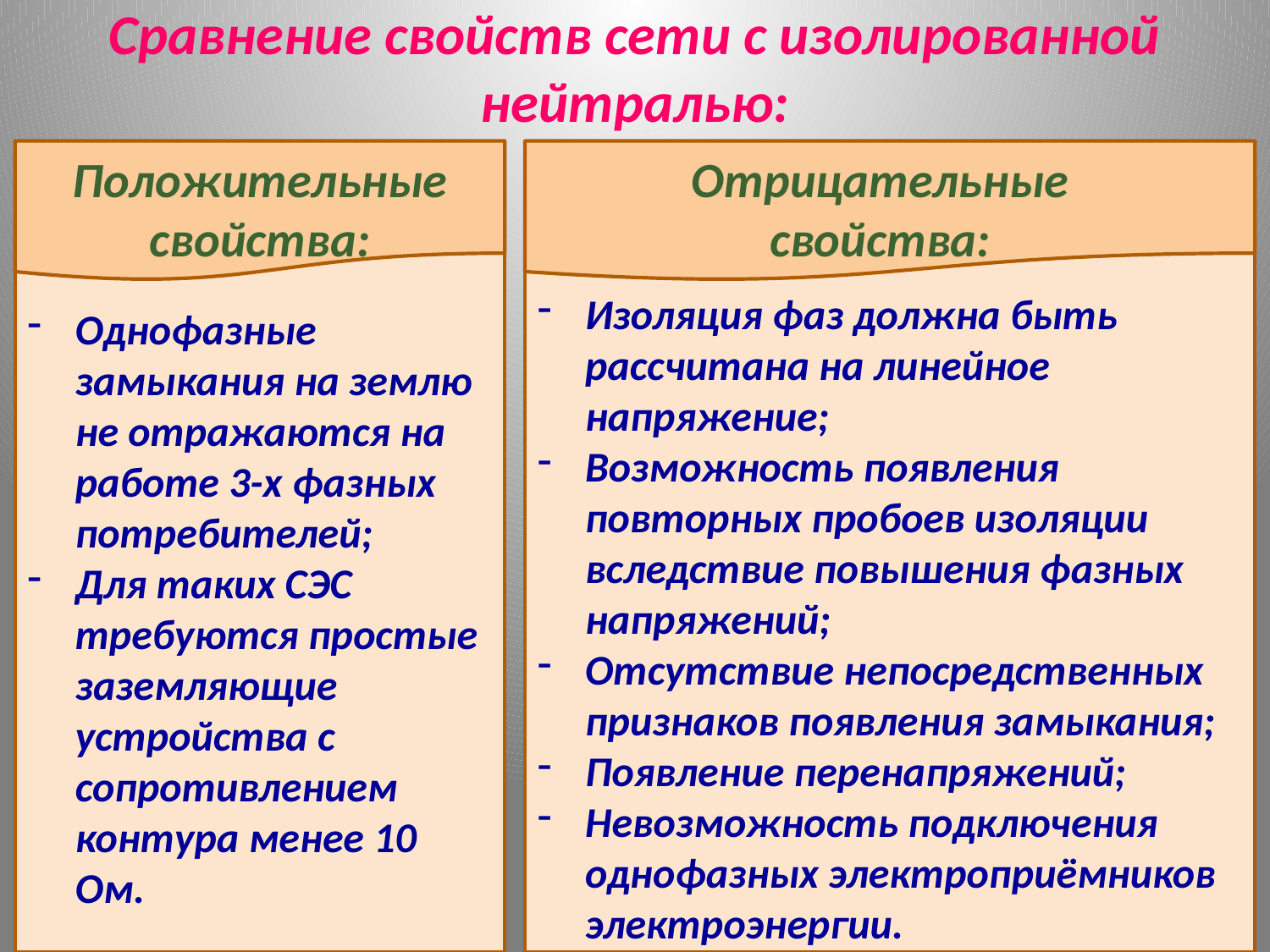

# Сравнение свойств сети с изолированной нейтралью:

Положительные
свойства:
Отрицательные
свойства:

Изоляция фаз должна быть рассчитана на линейное напряжение;
Возможность появления повторных пробоев изоляции вследствие повышения фазных напряжений;
Отсутствие непосредственных признаков появления замыкания;
Появление перенапряжений;
Невозможность подключения однофазных электроприёмников электроэнергии.
Однофазные замыкания на землю не отражаются на работе 3-х фазных потребителей;
Для таких СЭС требуются простые заземляющие устройства с сопротивлением контура менее 10 Ом.